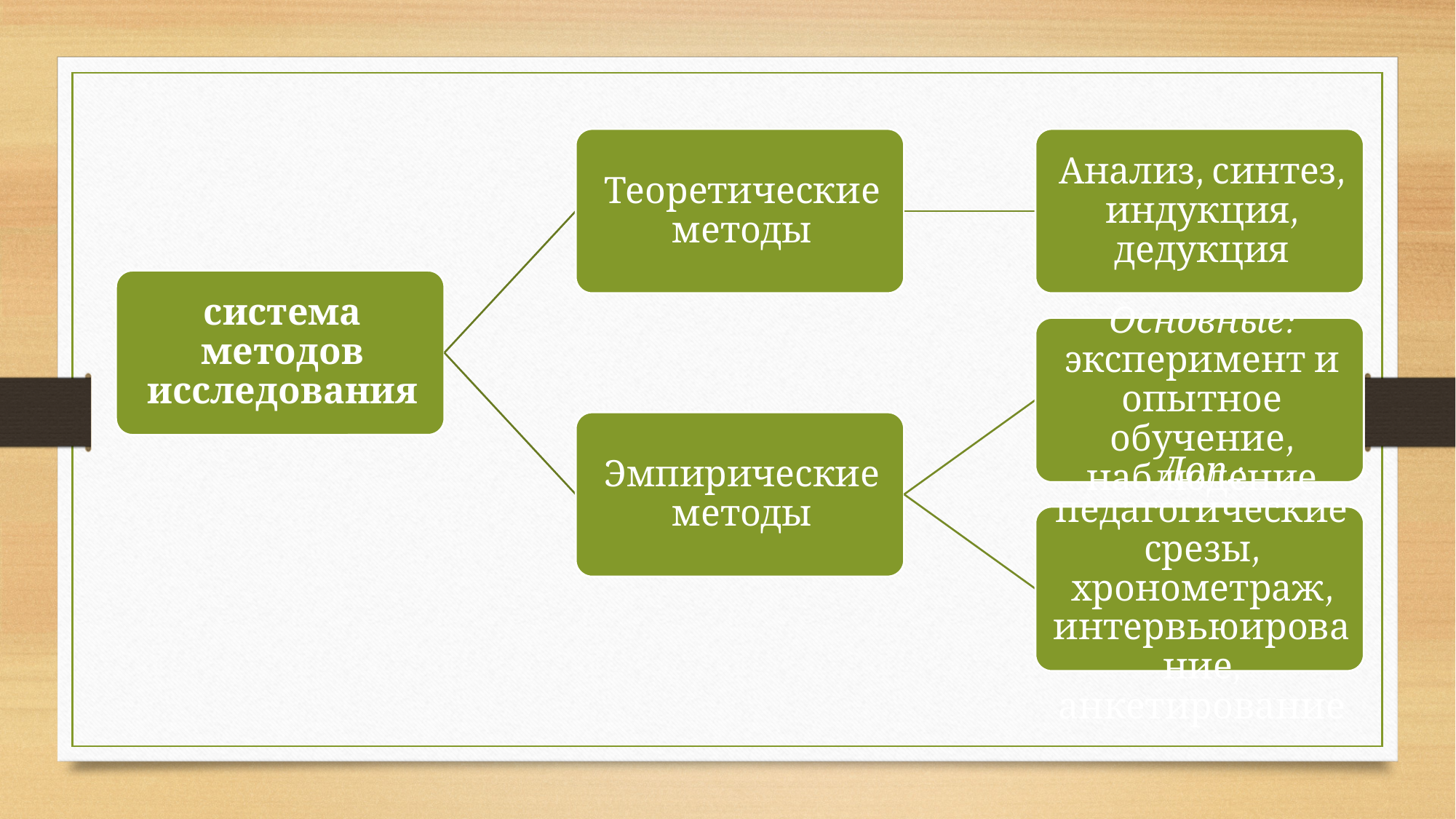

система методов исследования

Теоретические методы

Анализ, синтез, индукция, дедукция

Эмпирические методы

Основные: эксперимент и опытное обучение, наблюдение

Доп.: педагогические срезы, хронометраж, интервьюирование, анкетирование